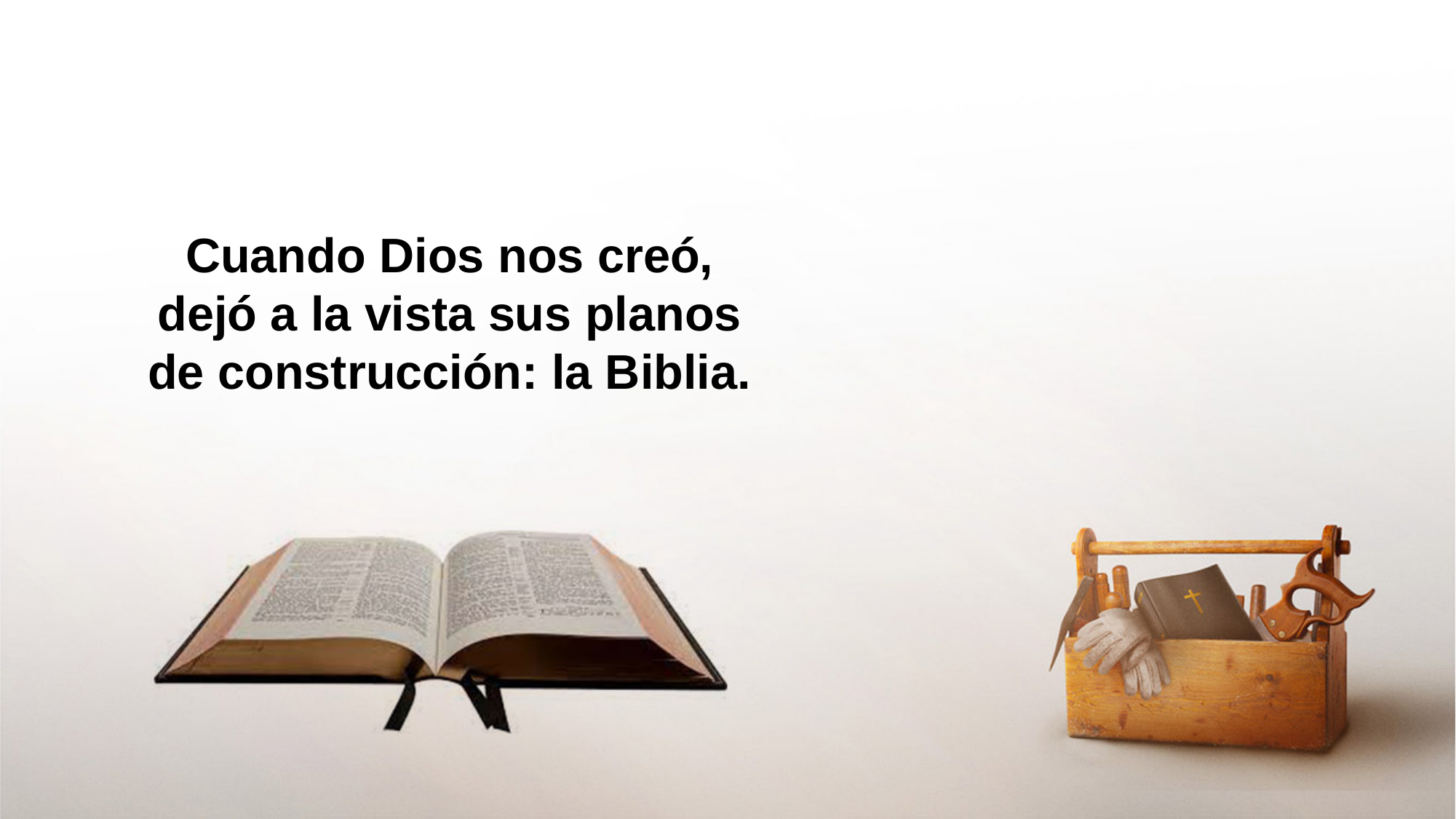

Cuando Dios nos creó, dejó a la vista sus planos de construcción: la Biblia.